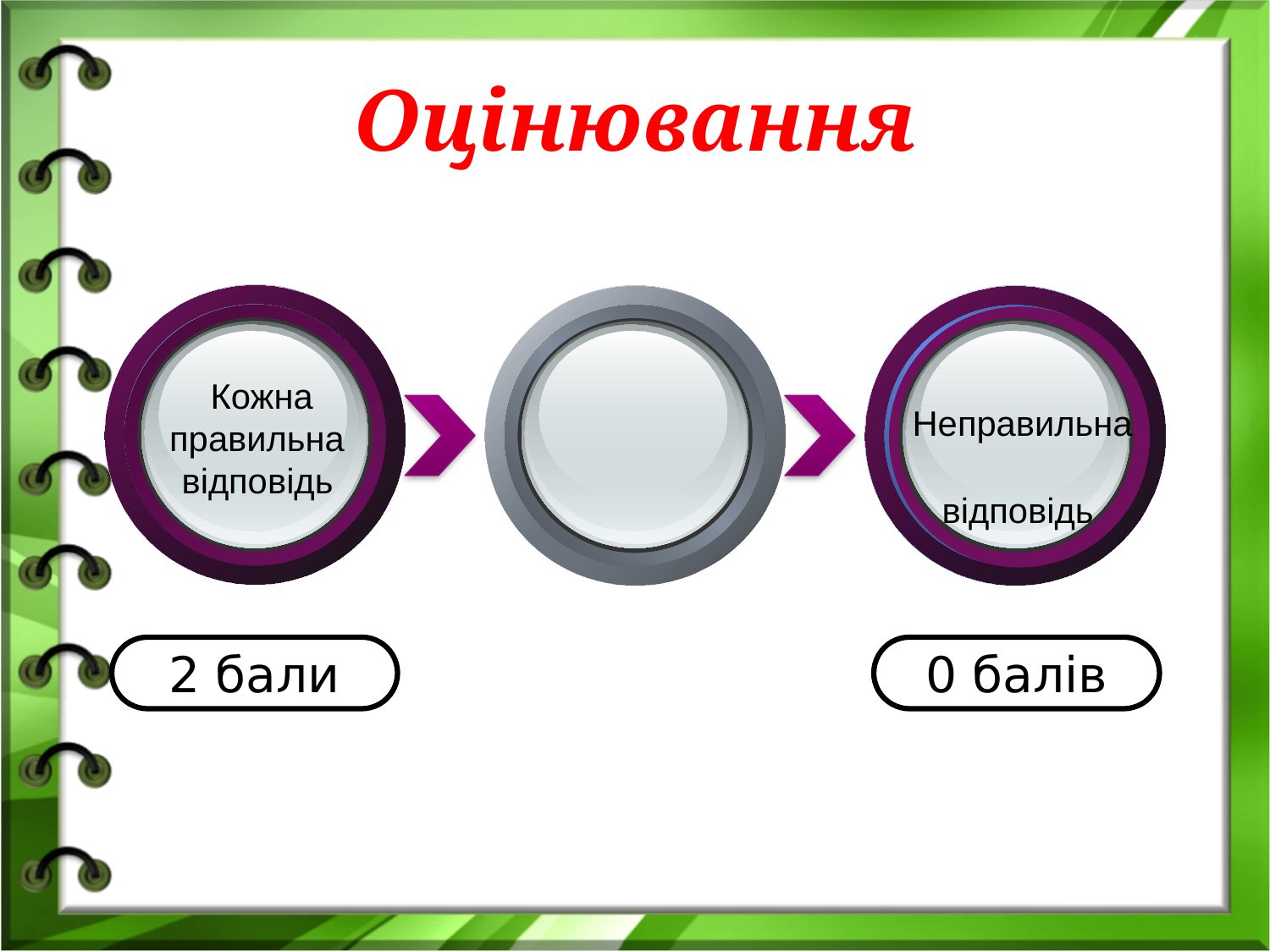

# Оцінювання

Кожна правильна
відповідь

Неправильна
відповідь

2 бали
0 балів